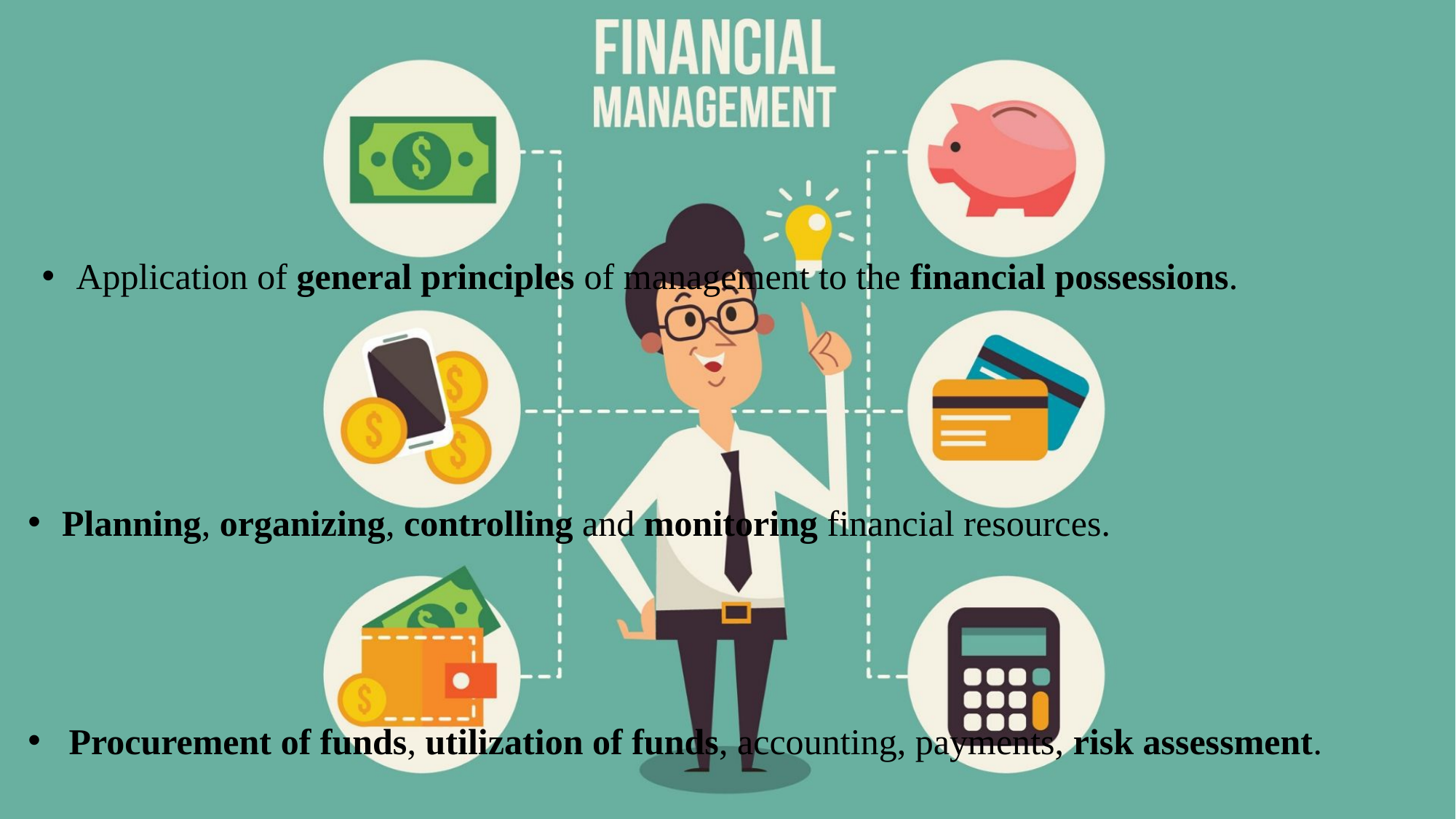

Application of general principles of management to the financial possessions.
Planning, organizing, controlling and monitoring financial resources.
Procurement of funds, utilization of funds, accounting, payments, risk assessment.